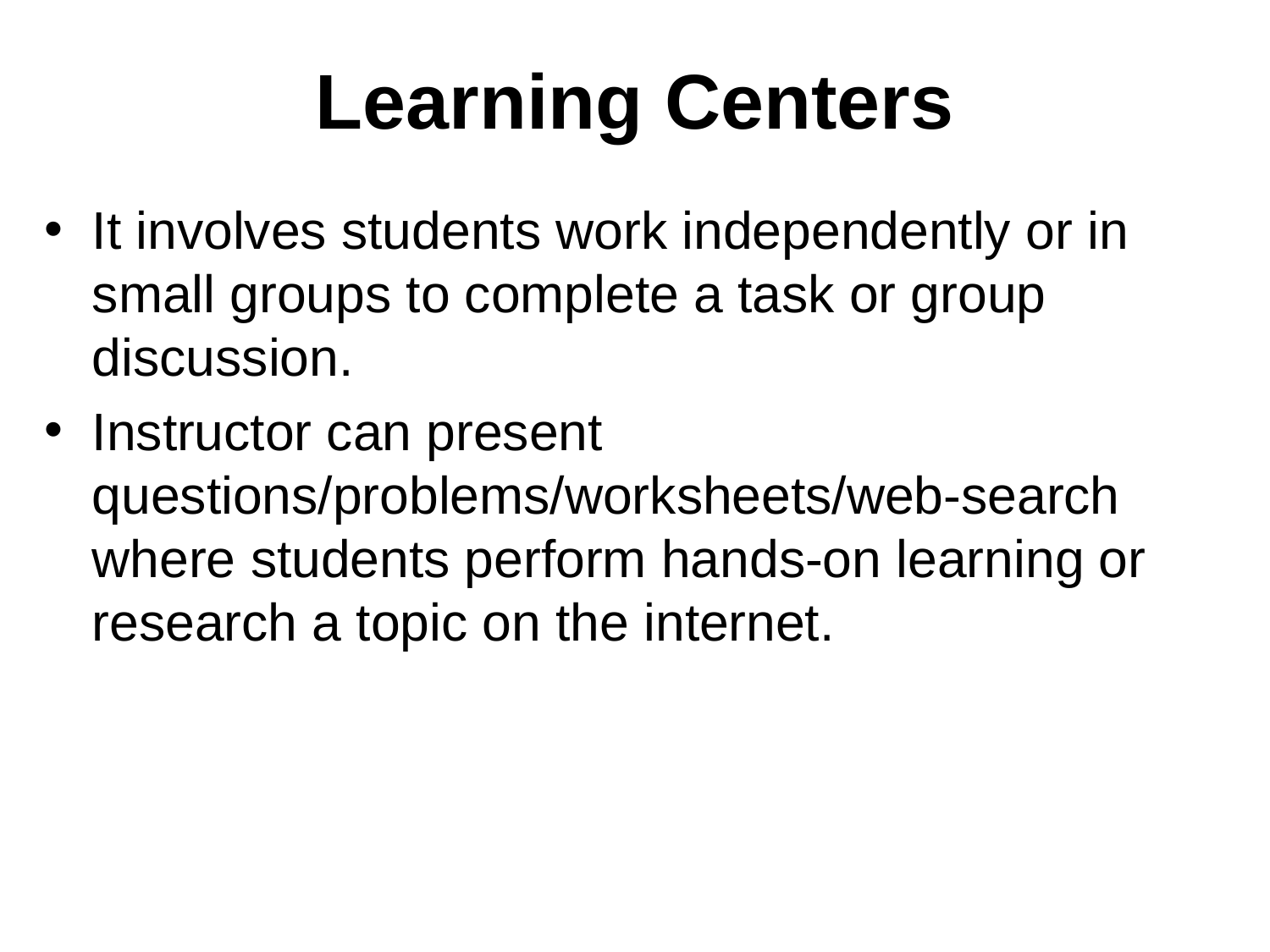

# Learning Centers
It involves students work independently or in small groups to complete a task or group discussion.
Instructor can present questions/problems/worksheets/web-search where students perform hands-on learning or research a topic on the internet.